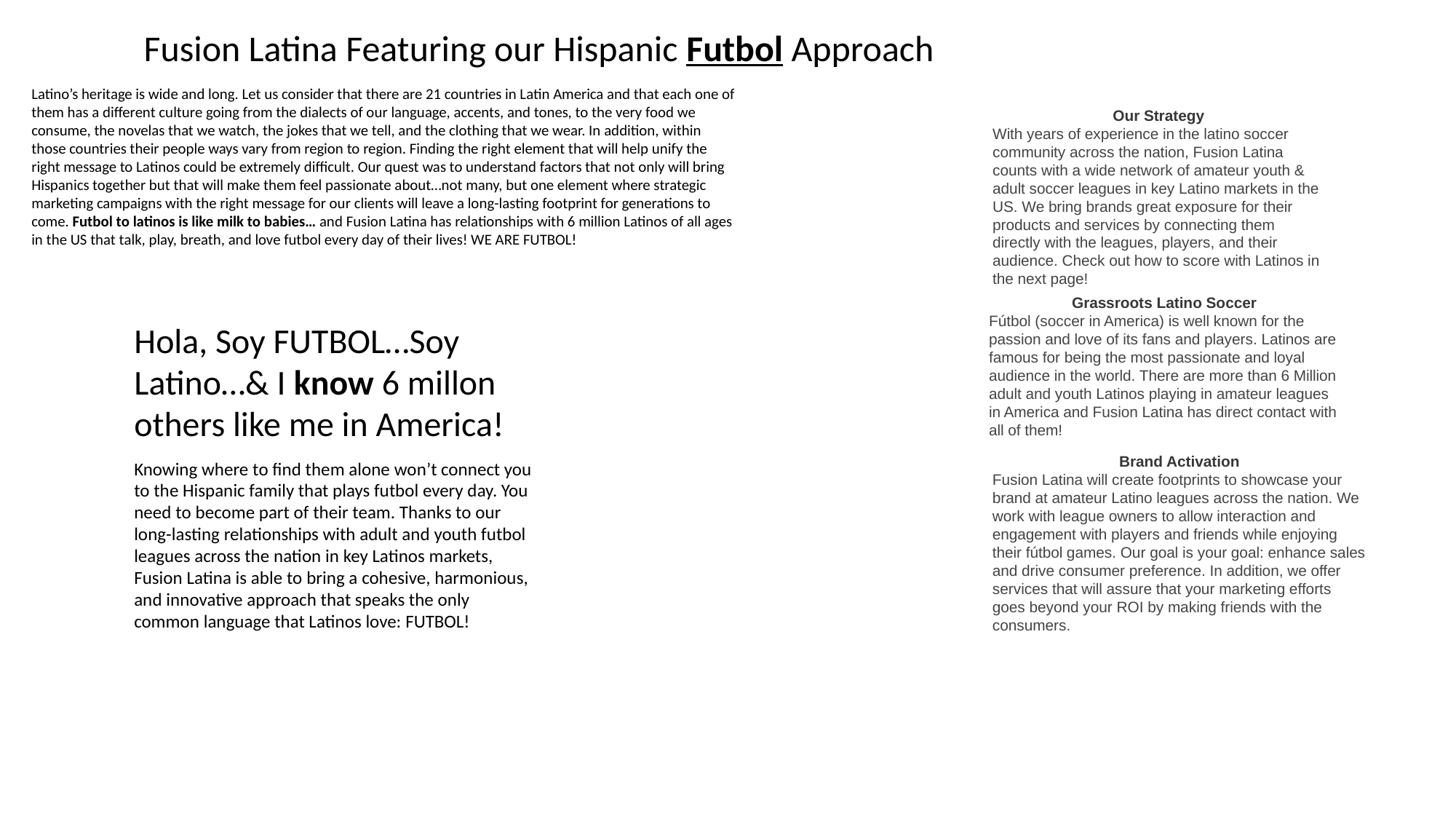

Fusion Latina Featuring our Hispanic Futbol Approach
Latino’s heritage is wide and long. Let us consider that there are 21 countries in Latin America and that each one of them has a different culture going from the dialects of our language, accents, and tones, to the very food we consume, the novelas that we watch, the jokes that we tell, and the clothing that we wear. In addition, within those countries their people ways vary from region to region. Finding the right element that will help unify the right message to Latinos could be extremely difficult. Our quest was to understand factors that not only will bring Hispanics together but that will make them feel passionate about…not many, but one element where strategic marketing campaigns with the right message for our clients will leave a long-lasting footprint for generations to come. Futbol to latinos is like milk to babies… and Fusion Latina has relationships with 6 million Latinos of all ages in the US that talk, play, breath, and love futbol every day of their lives! WE ARE FUTBOL!
Our Strategy
With years of experience in the latino soccer community across the nation, Fusion Latina counts with a wide network of amateur youth & adult soccer leagues in key Latino markets in the US. We bring brands great exposure for their products and services by connecting them directly with the leagues, players, and their audience. Check out how to score with Latinos in the next page!
Grassroots Latino Soccer
Fútbol (soccer in America) is well known for the passion and love of its fans and players. Latinos are famous for being the most passionate and loyal audience in the world. There are more than 6 Million adult and youth Latinos playing in amateur leagues in America and Fusion Latina has direct contact with all of them!
Hola, Soy FUTBOL…Soy Latino…& I know 6 millon others like me in America!

Brand Activation
Fusion Latina will create footprints to showcase your brand at amateur Latino leagues across the nation. We work with league owners to allow interaction and engagement with players and friends while enjoying their fútbol games. Our goal is your goal: enhance sales and drive consumer preference. In addition, we offer services that will assure that your marketing efforts goes beyond your ROI by making friends with the consumers.
Knowing where to find them alone won’t connect you to the Hispanic family that plays futbol every day. You need to become part of their team. Thanks to our long-lasting relationships with adult and youth futbol leagues across the nation in key Latinos markets, Fusion Latina is able to bring a cohesive, harmonious, and innovative approach that speaks the only common language that Latinos love: FUTBOL!